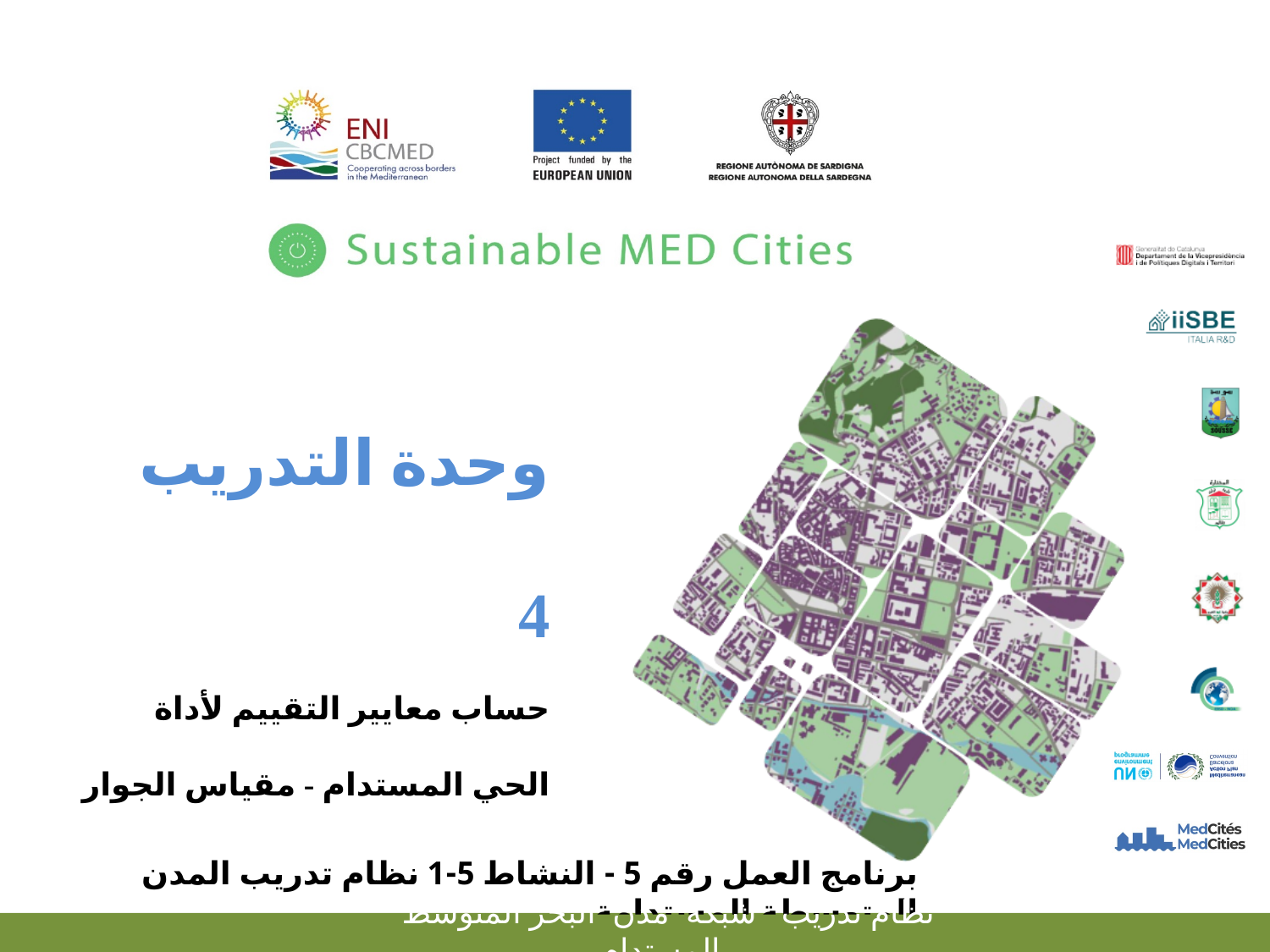

وحدة التدريب  4
حساب معايير التقييم لأداة الحي المستدام - مقياس الجوار

برنامج العمل رقم 5 - النشاط 5-1 نظام تدريب المدن المتوسطة المستدامة
نظام تدريب   شبكة  مدن  البحر المتوسط   المستدام